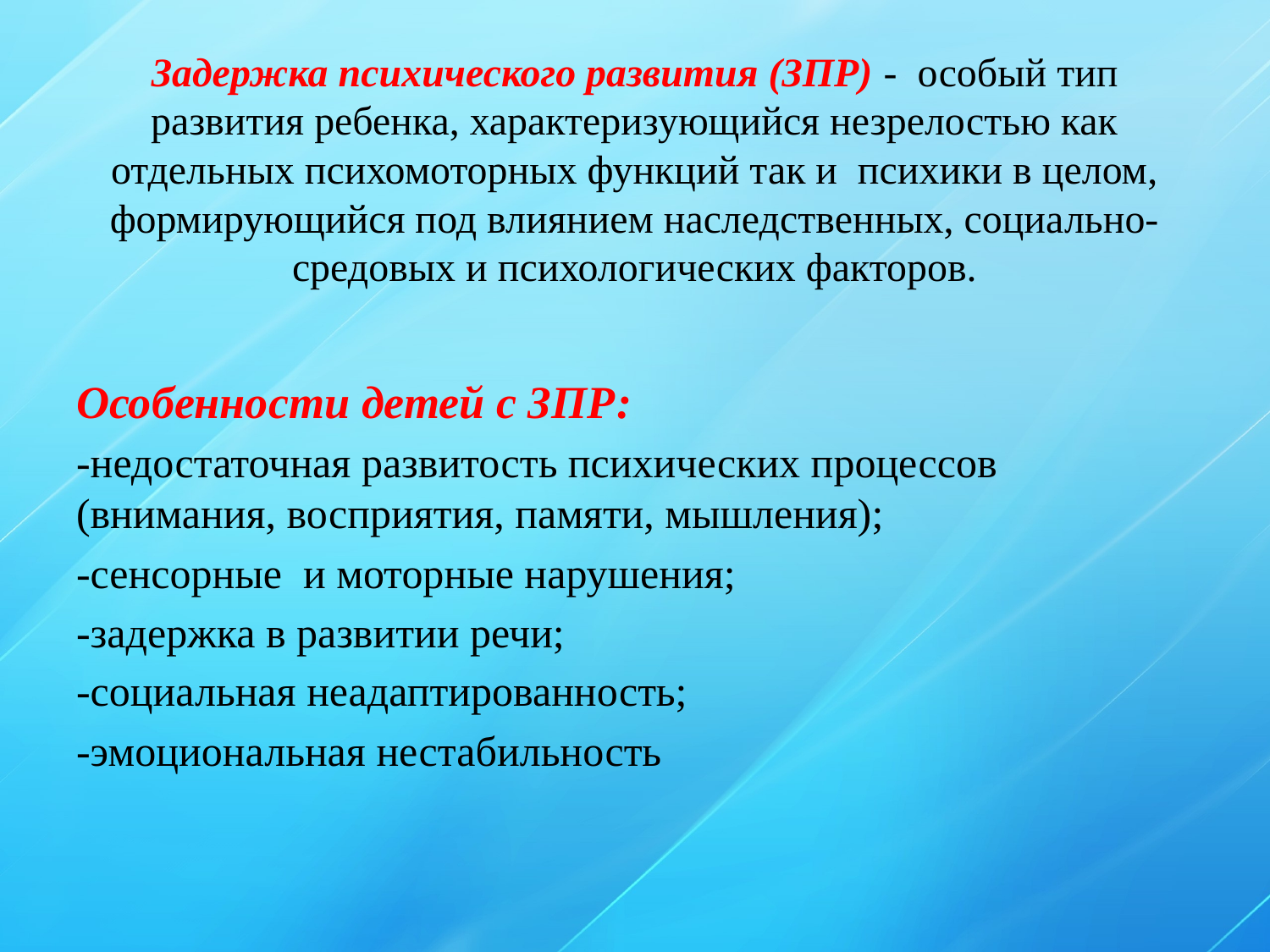

# Задержка психического развития (ЗПР) -  особый тип развития ребенка, характеризующийся незрелостью как отдельных психомоторных функций так и  психики в целом, формирующийся под влиянием наследственных, социально-средовых и психологических факторов.
Особенности детей с ЗПР:
-недостаточная развитость психических процессов (внимания, восприятия, памяти, мышления);
-сенсорные  и моторные нарушения;
-задержка в развитии речи;
-социальная неадаптированность;
-эмоциональная нестабильность